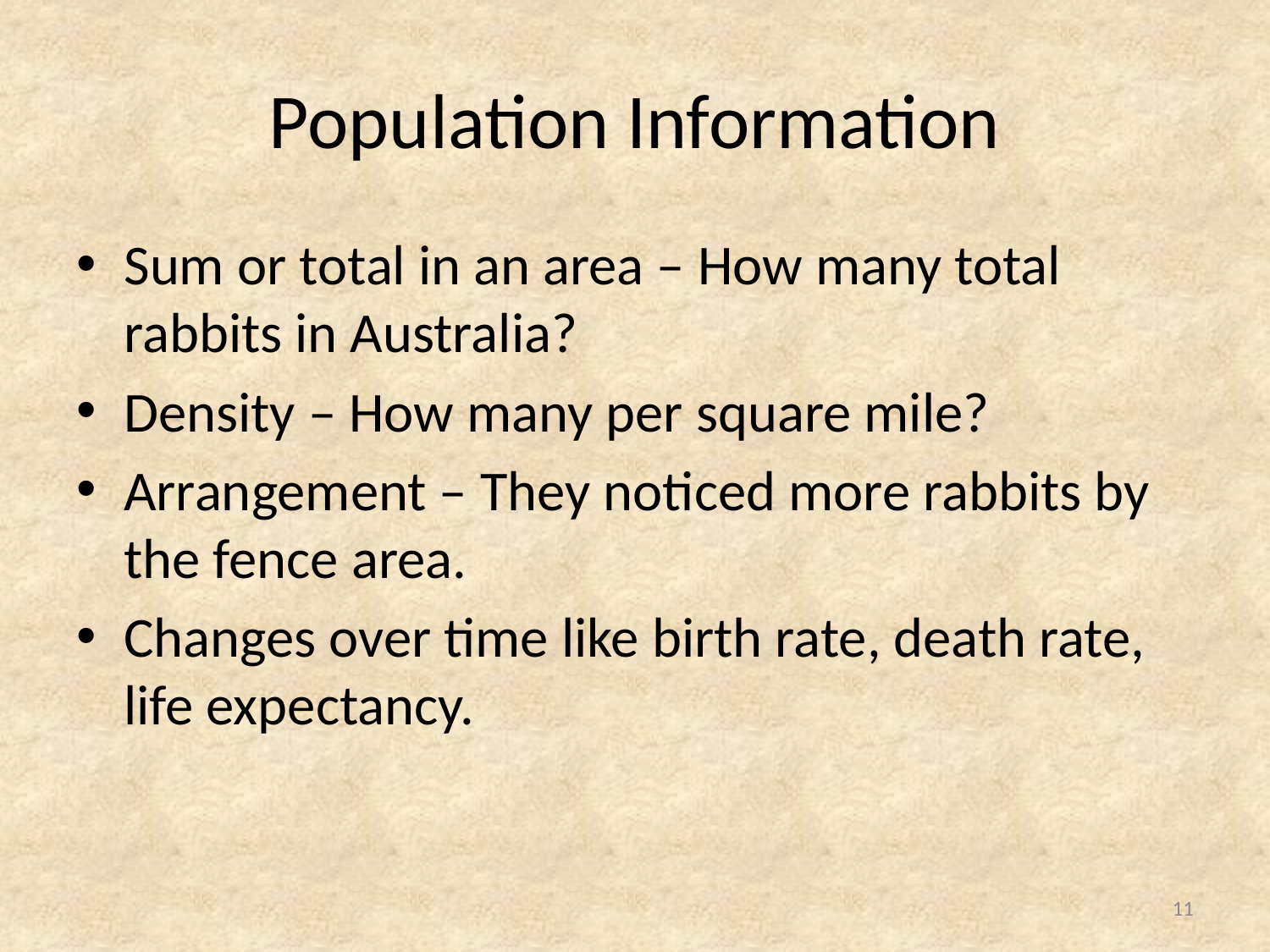

# Population Information
Sum or total in an area – How many total rabbits in Australia?
Density – How many per square mile?
Arrangement – They noticed more rabbits by the fence area.
Changes over time like birth rate, death rate, life expectancy.
11